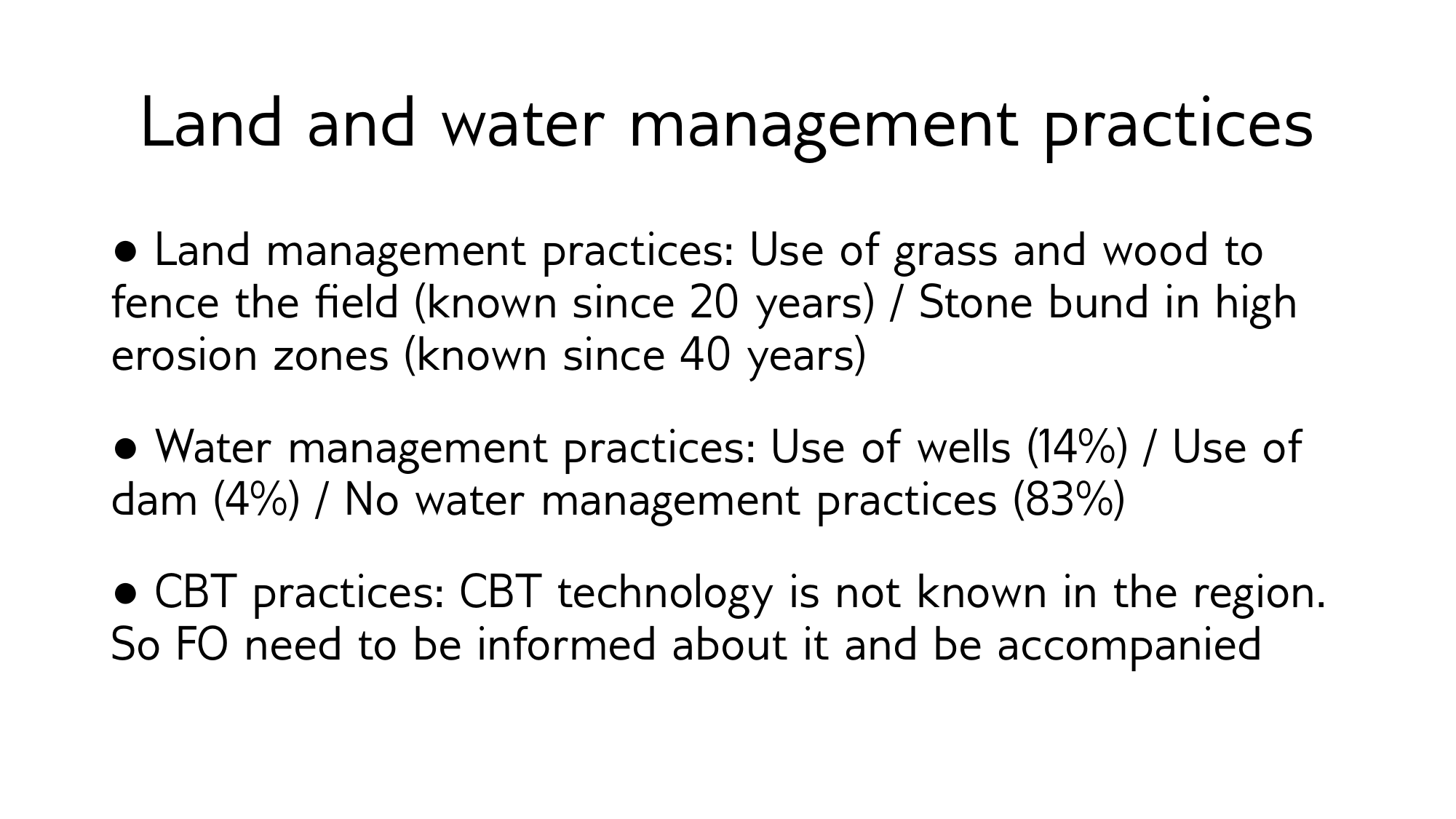

# Land and water management practices
● Land management practices: Use of grass and wood to fence the field (known since 20 years) / Stone bund in high erosion zones (known since 40 years)

● Water management practices: Use of wells (14%) / Use of dam (4%) / No water management practices (83%)

● CBT practices: CBT technology is not known in the region. So FO need to be informed about it and be accompanied